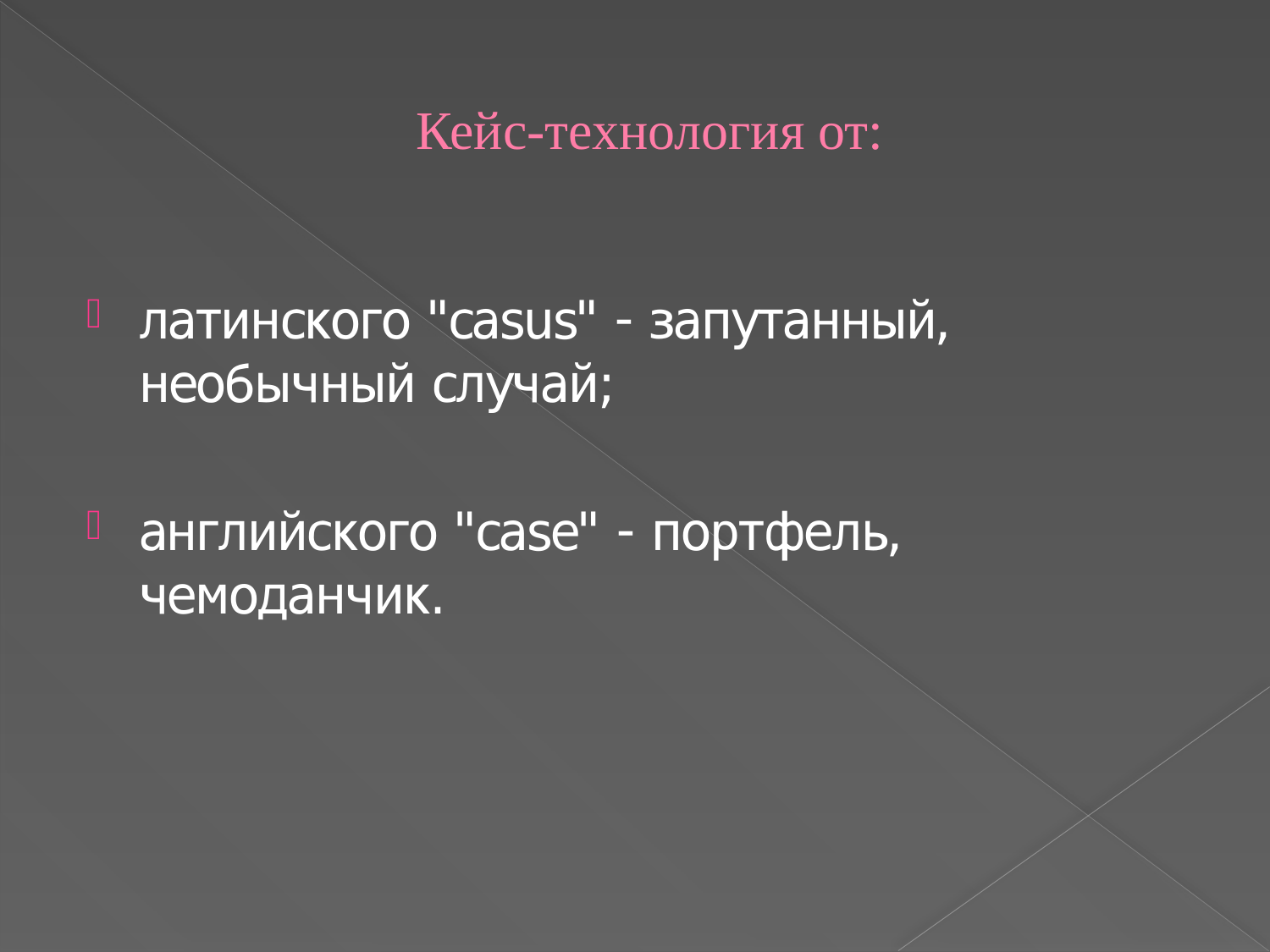

# Кейс-технология от:

латинского "casus" - запутанный, необычный случай;

английского "case" - портфель, чемоданчик.